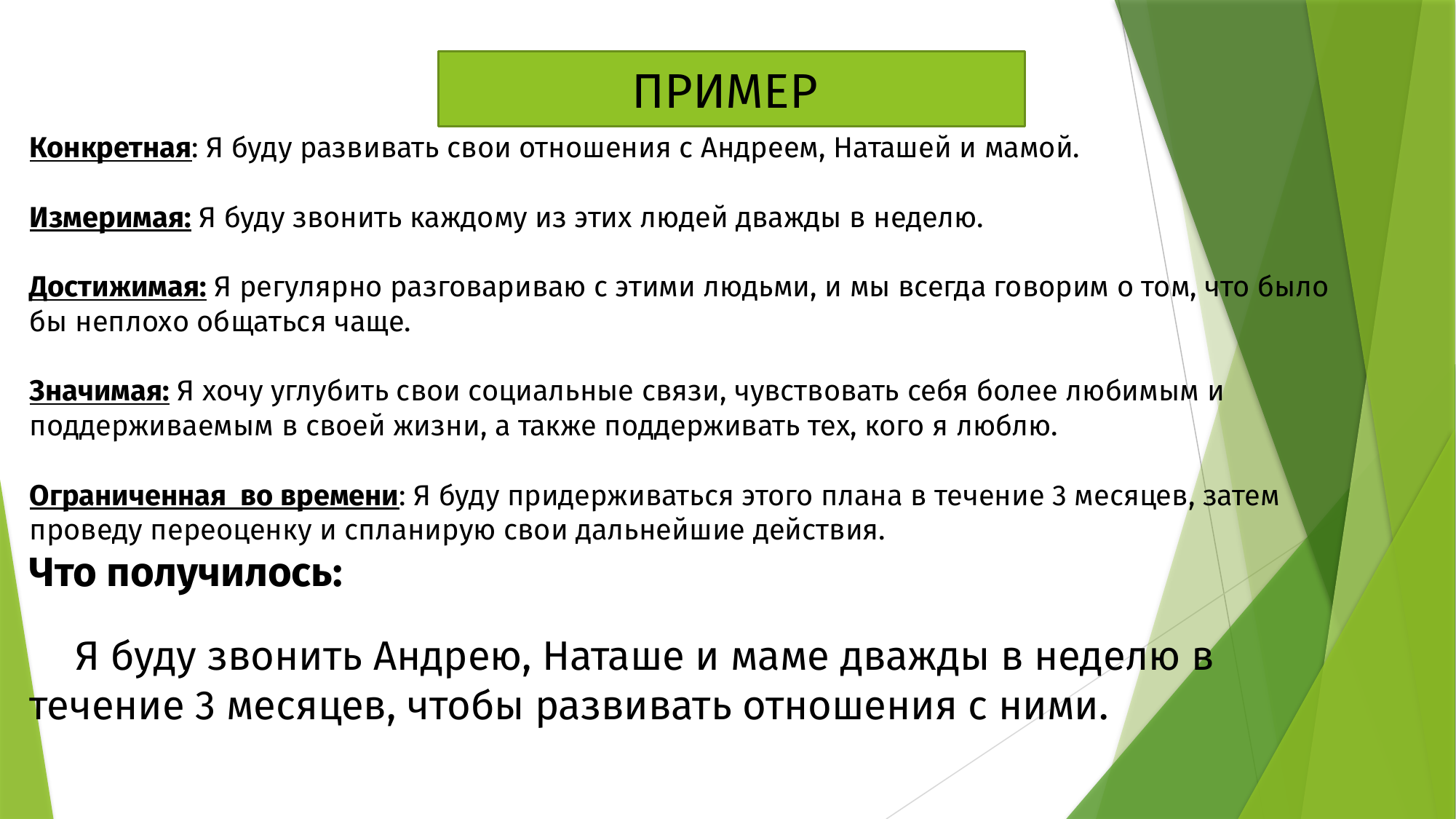

ПРИМЕР
# Конкретная: Я буду развивать свои отношения с Андреем, Наташей и мамой. Измеримая: Я буду звонить каждому из этих людей дважды в неделю. Достижимая: Я регулярно разговариваю с этими людьми, и мы всегда говорим о том, что было бы неплохо общаться чаще. Значимая: Я хочу углубить свои социальные связи, чувствовать себя более любимым и поддерживаемым в своей жизни, а также поддерживать тех, кого я люблю. Ограниченная  во времени: Я буду придерживаться этого плана в течение 3 месяцев, затем проведу переоценку и спланирую свои дальнейшие действия. Что получилось: Я буду звонить Андрею, Наташе и маме дважды в неделю в       течение 3 месяцев, чтобы развивать отношения с ними.